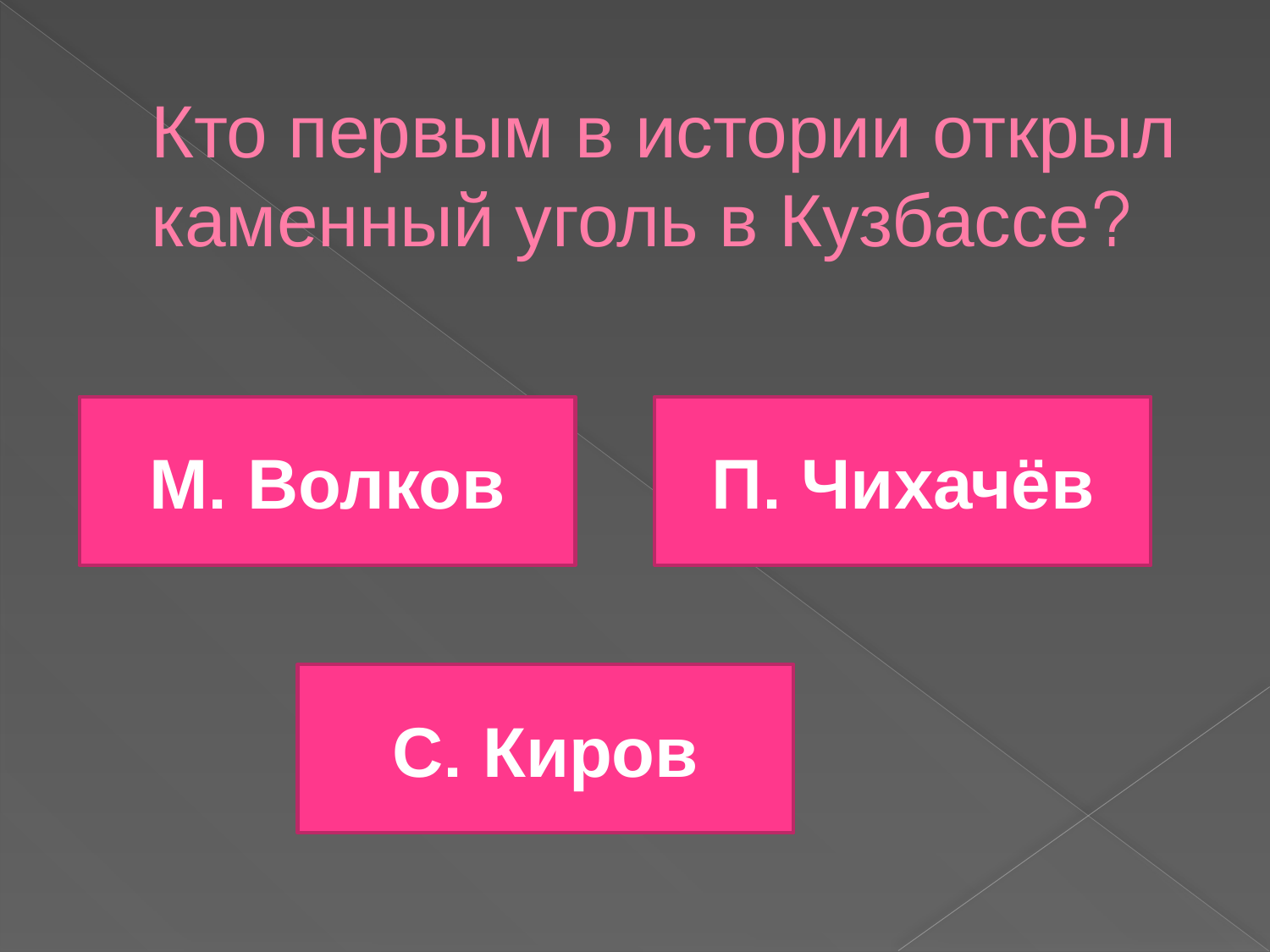

# Кто первым в истории открыл каменный уголь в Кузбассе?
М. Волков
П. Чихачёв
С. Киров